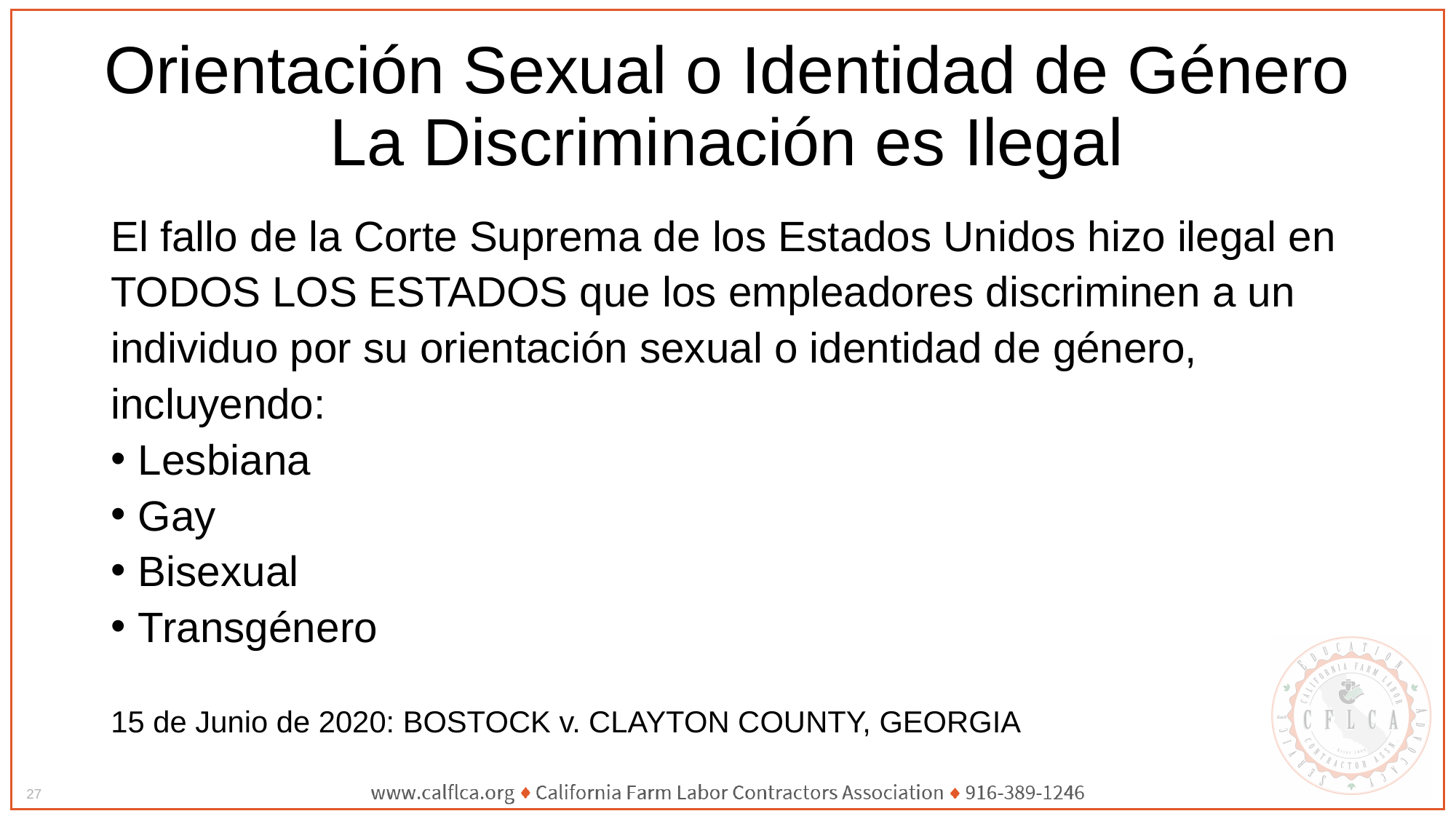

# Orientación Sexual o Identidad de Género La Discriminación es Ilegal
El fallo de la Corte Suprema de los Estados Unidos hizo ilegal en TODOS LOS ESTADOS que los empleadores discriminen a un individuo por su orientación sexual o identidad de género, incluyendo:
Lesbiana
Gay
Bisexual
Transgénero

15 de Junio de 2020: BOSTOCK v. CLAYTON COUNTY, GEORGIA
27